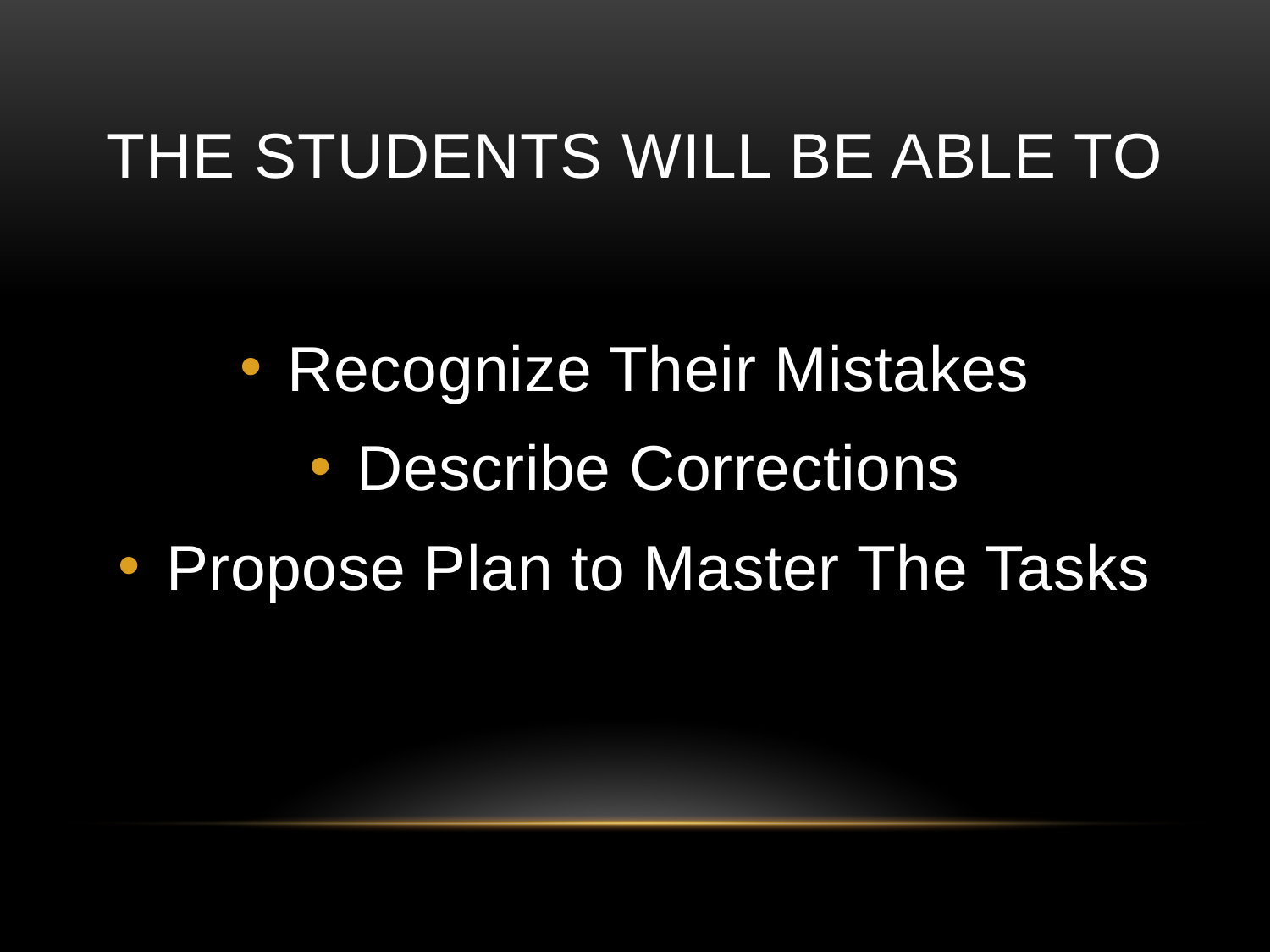

# The Students Will be able to

Recognize Their Mistakes
Describe Corrections
Propose Plan to Master The Tasks